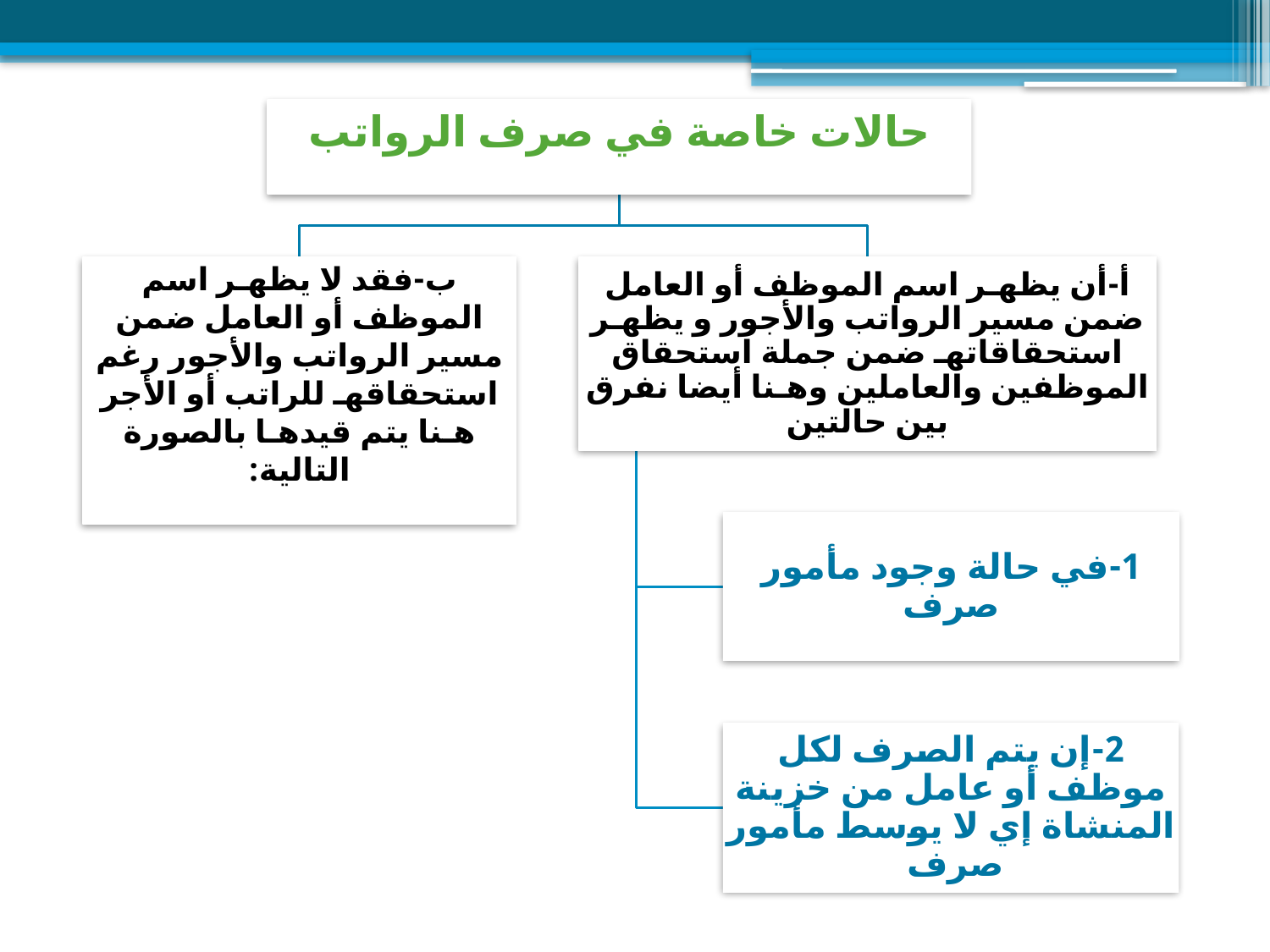

حالات خاصة في صرف الرواتب

ب-فقد لا يظهـر اسم الموظف أو العامل ضمن مسير الرواتب والأجور رغم استحقاقهـ للراتب أو الأجر هـنا يتم قيدهـا بالصورة التالية:

أ-أن يظهـر اسم الموظف أو العامل ضمن مسير الرواتب والأجور و يظهـر استحقاقاتهـ ضمن جملة استحقاق الموظفين والعاملين وهـنا أيضا نفرق بين حالتين
1-في حالة وجود مأمور صرف
2-إن يتم الصرف لكل موظف أو عامل من خزينة المنشاة إي لا يوسط مأمور صرف